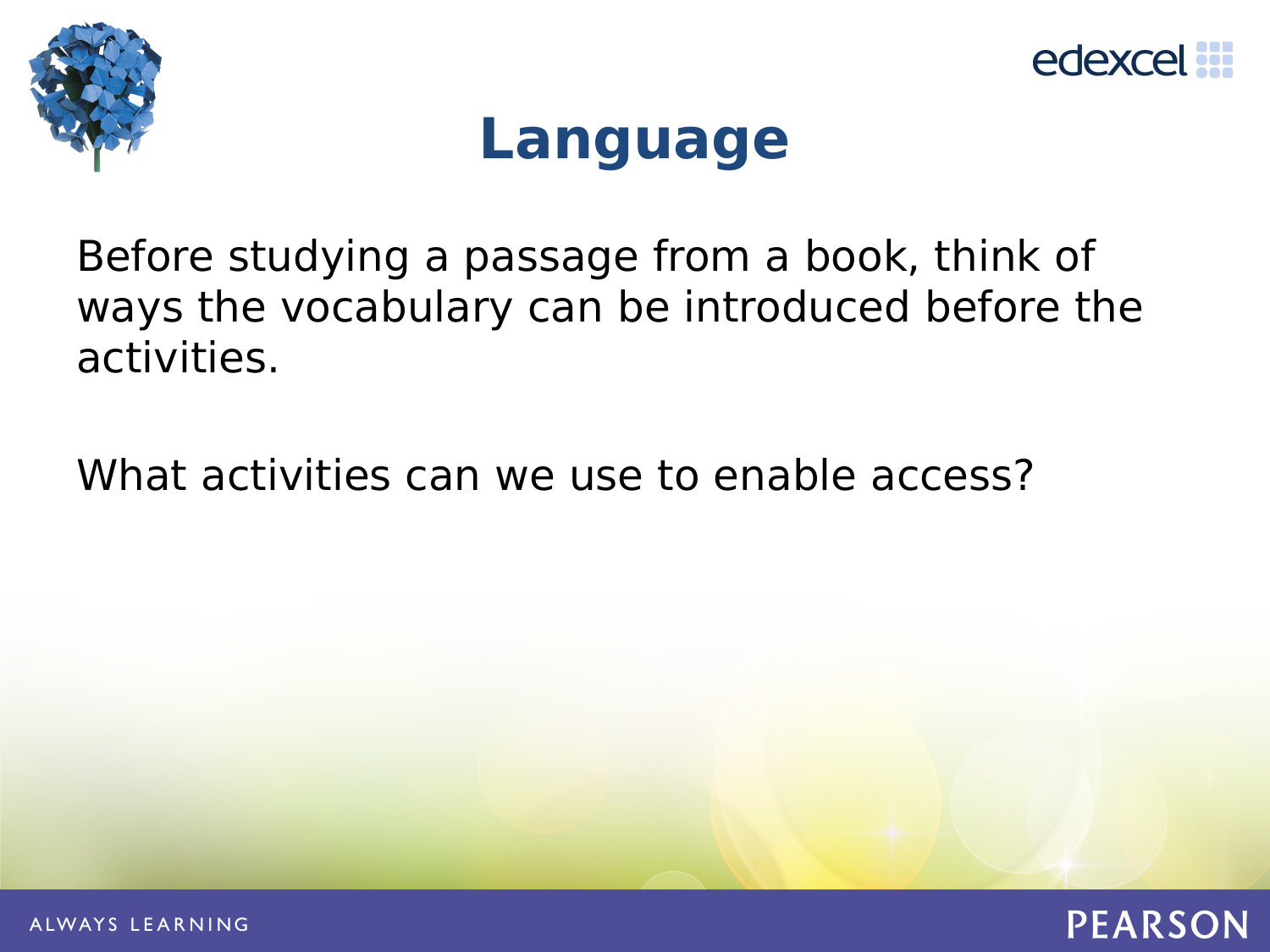

# Language
Before studying a passage from a book, think of ways the vocabulary can be introduced before the activities.

What activities can we use to enable access?